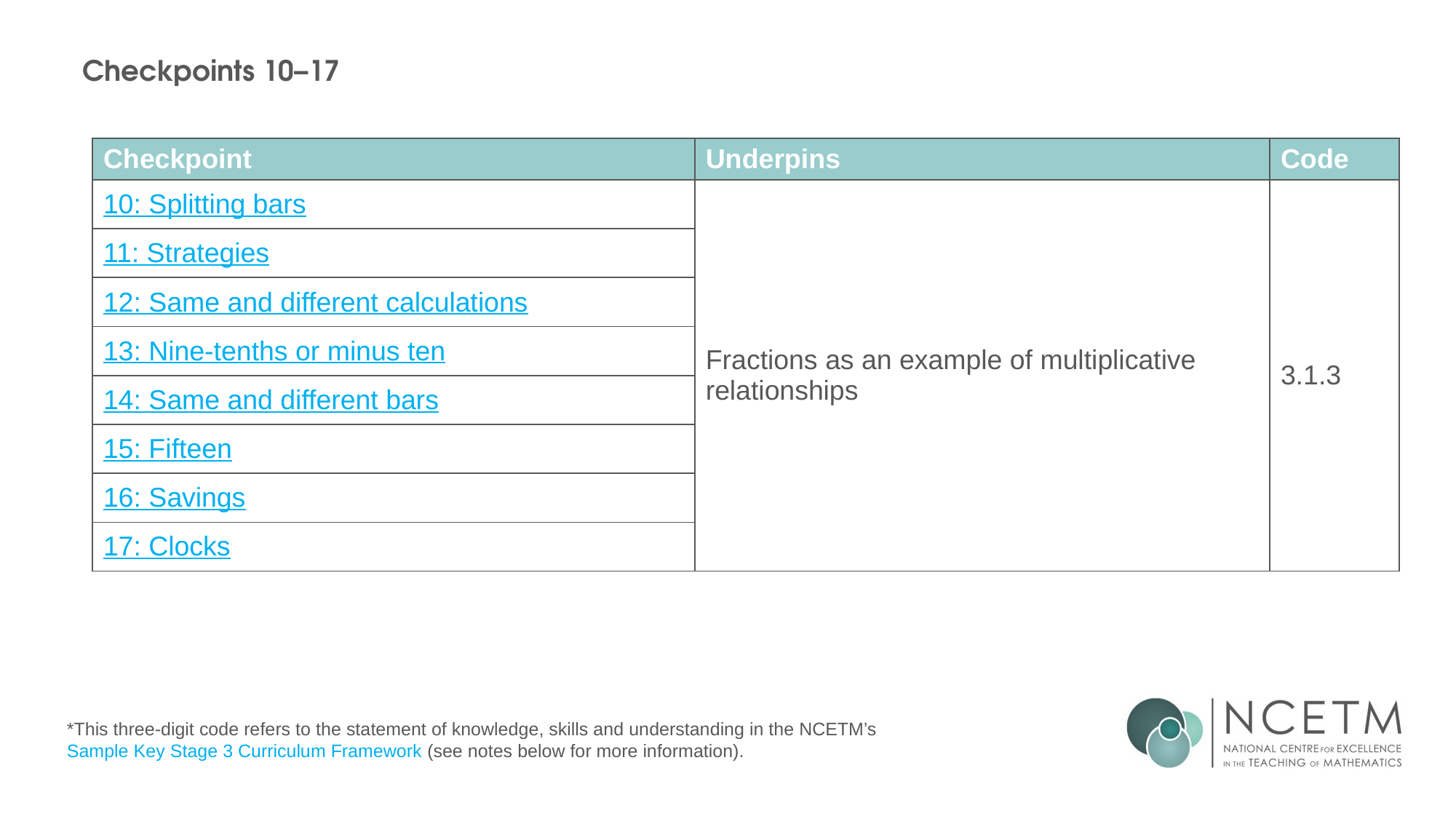

# Checkpoints 10–17
| Checkpoint | Underpins | Code |
| --- | --- | --- |
| 10: Splitting bars | Fractions as an example of multiplicative relationships | 3.1.3 |
| 11: Strategies |  |  |
| 12: Same and different calculations |  |  |
| 13: Nine-tenths or minus ten | Understand place value in decimals, including recognising exponent and fractional representations of the column headings | 1.1.1.2 |
| 14: Same and different bars |  |  |
| 15: Fifteen |  |  |
| 16: Savings |  |  |
| 17: Clocks |  |  |
*This three-digit code refers to the statement of knowledge, skills and understanding in the NCETM’s Sample Key Stage 3 Curriculum Framework (see notes below for more information).